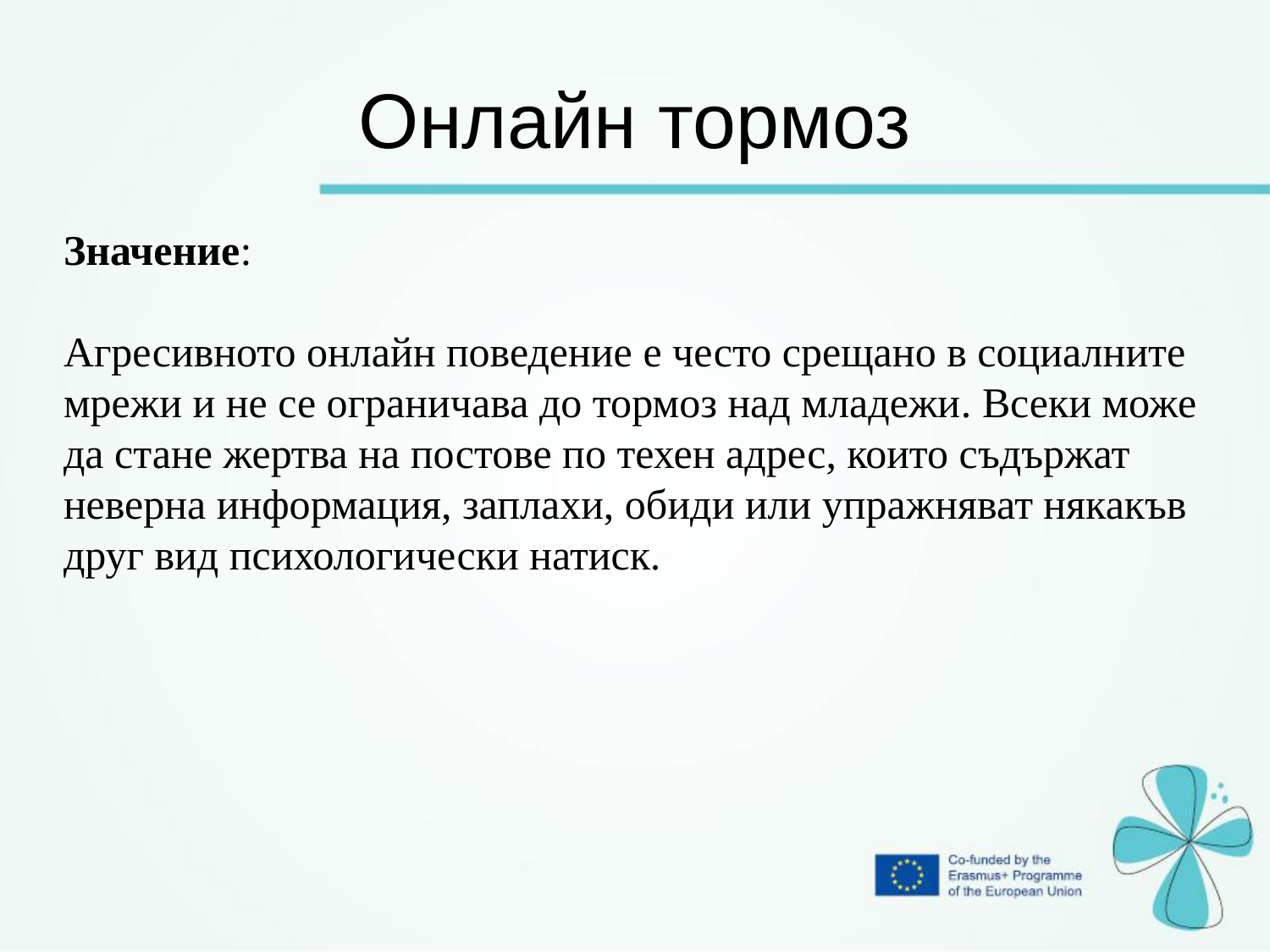

Онлайн тормоз

Значение:

Агресивното онлайн поведение е често срещано в социалните мрежи и не се ограничава до тормоз над младежи. Всеки може да стане жертва на постове по техен адрес, които съдържат неверна информация, заплахи, обиди или упражняват някакъв друг вид психологически натиск.